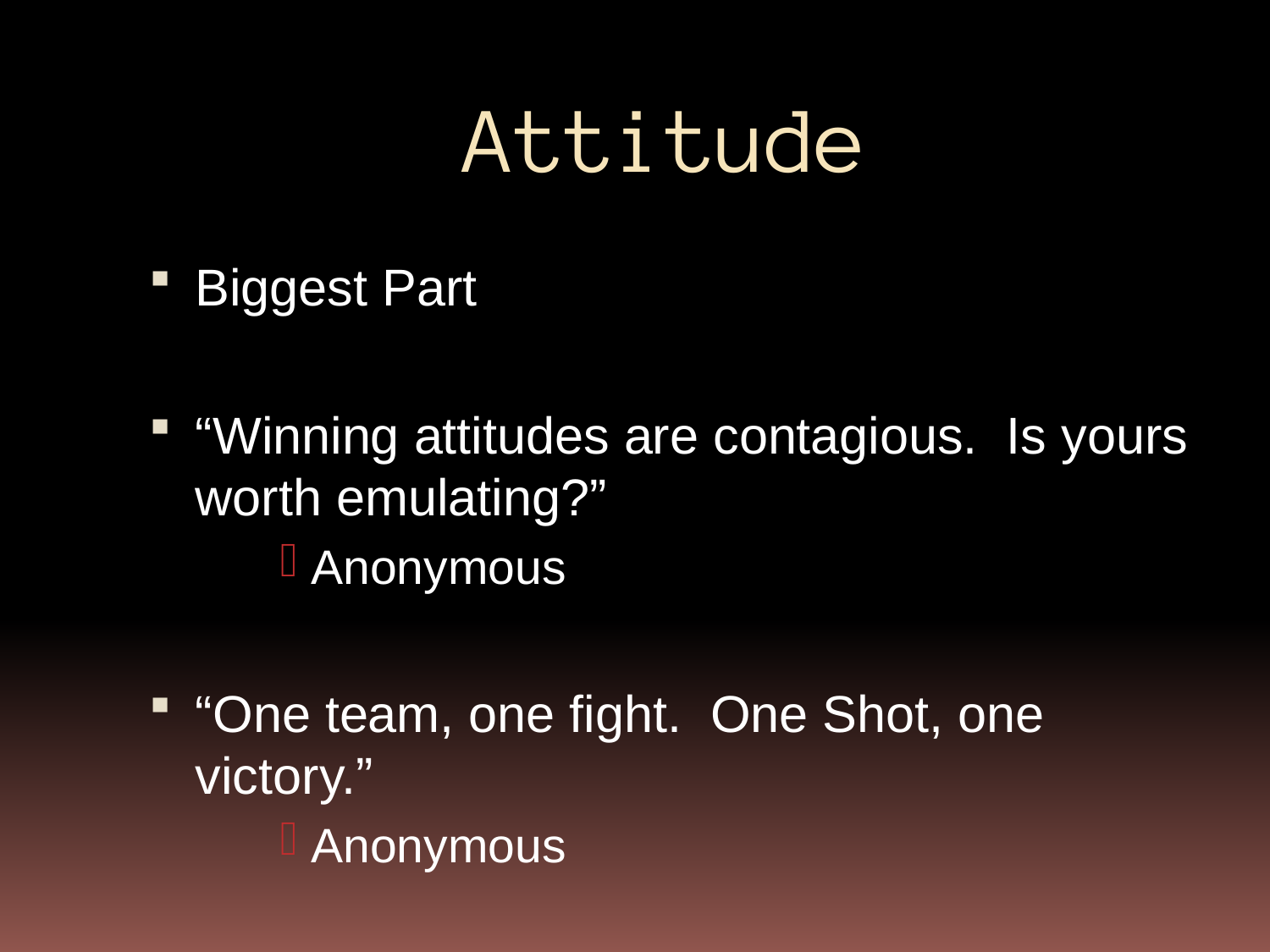

# Attitude
Biggest Part

“Winning attitudes are contagious.  Is yours worth emulating?”
Anonymous

“One team, one fight.  One Shot, one victory.”
Anonymous